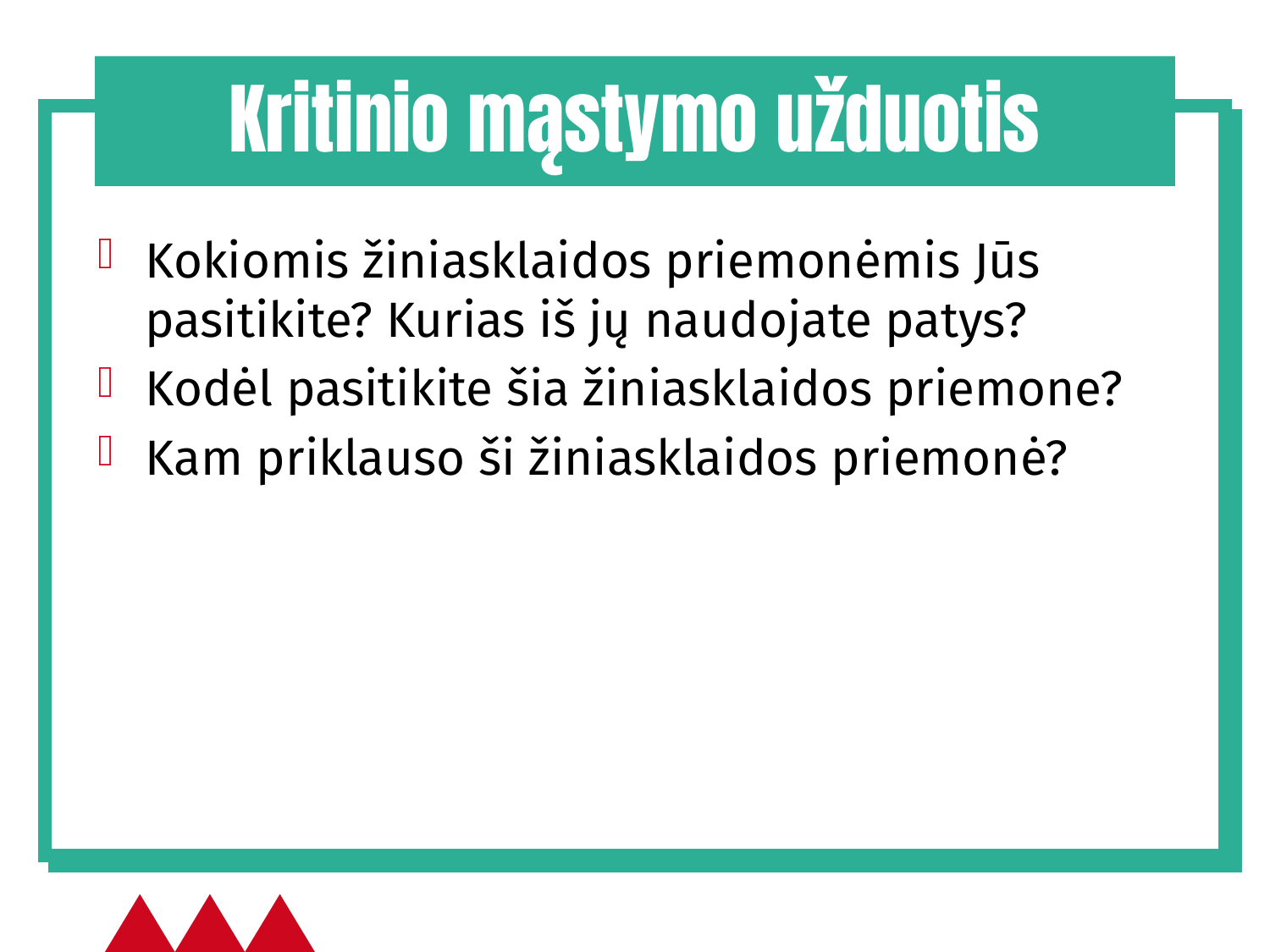

# Kritinio mąstymo užduotis
Kokiomis žiniasklaidos priemonėmis Jūs pasitikite? Kurias iš jų naudojate patys?
Kodėl pasitikite šia žiniasklaidos priemone?
Kam priklauso ši žiniasklaidos priemonė?